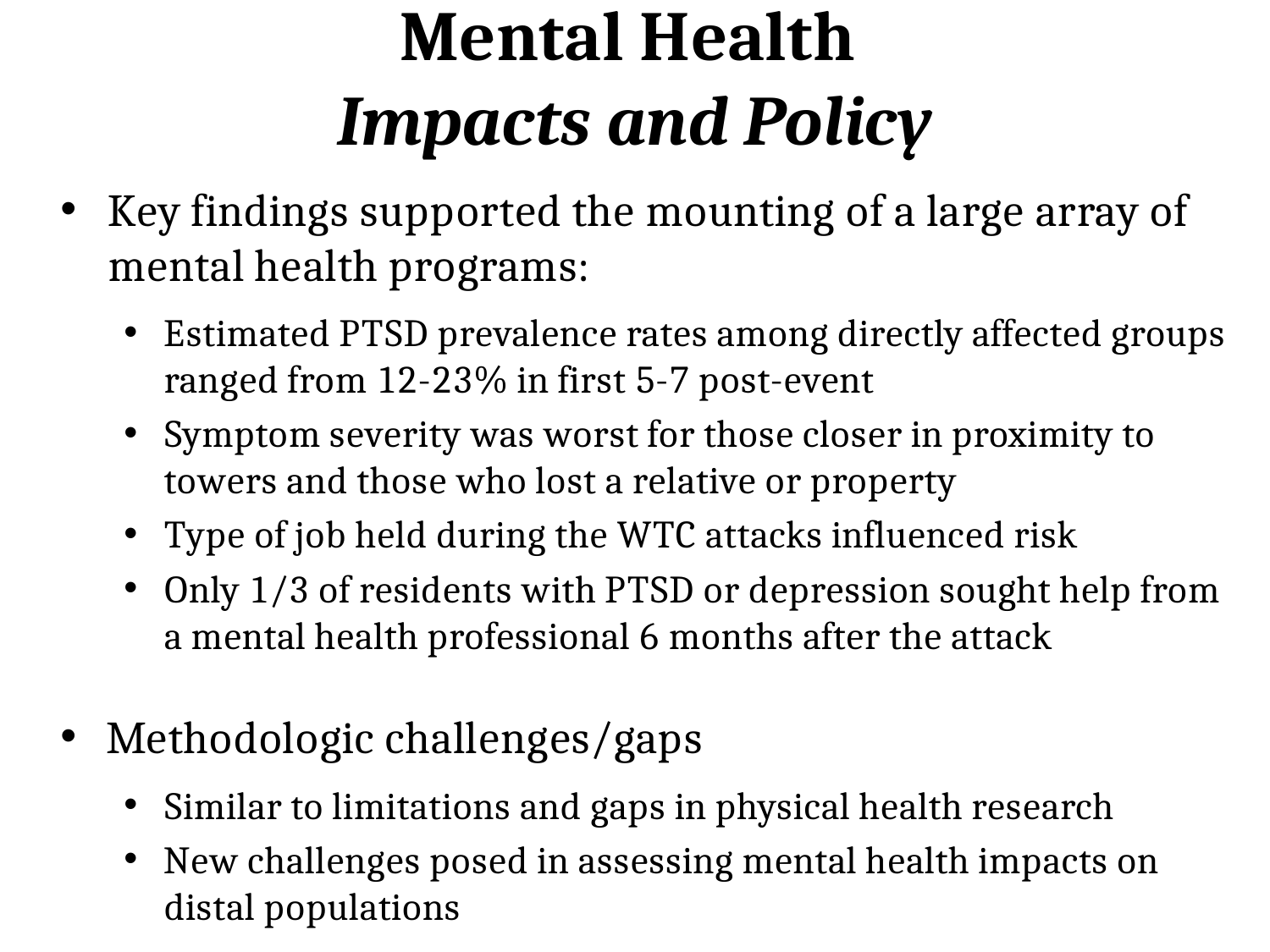

# Mental Health Impacts and Policy
Key findings supported the mounting of a large array of mental health programs:

Estimated PTSD prevalence rates among directly affected groups ranged from 12-23% in first 5-7 post-event
Symptom severity was worst for those closer in proximity to towers and those who lost a relative or property
Type of job held during the WTC attacks influenced risk
Only 1/3 of residents with PTSD or depression sought help from a mental health professional 6 months after the attack

Methodologic challenges/gaps

Similar to limitations and gaps in physical health research
New challenges posed in assessing mental health impacts on distal populations